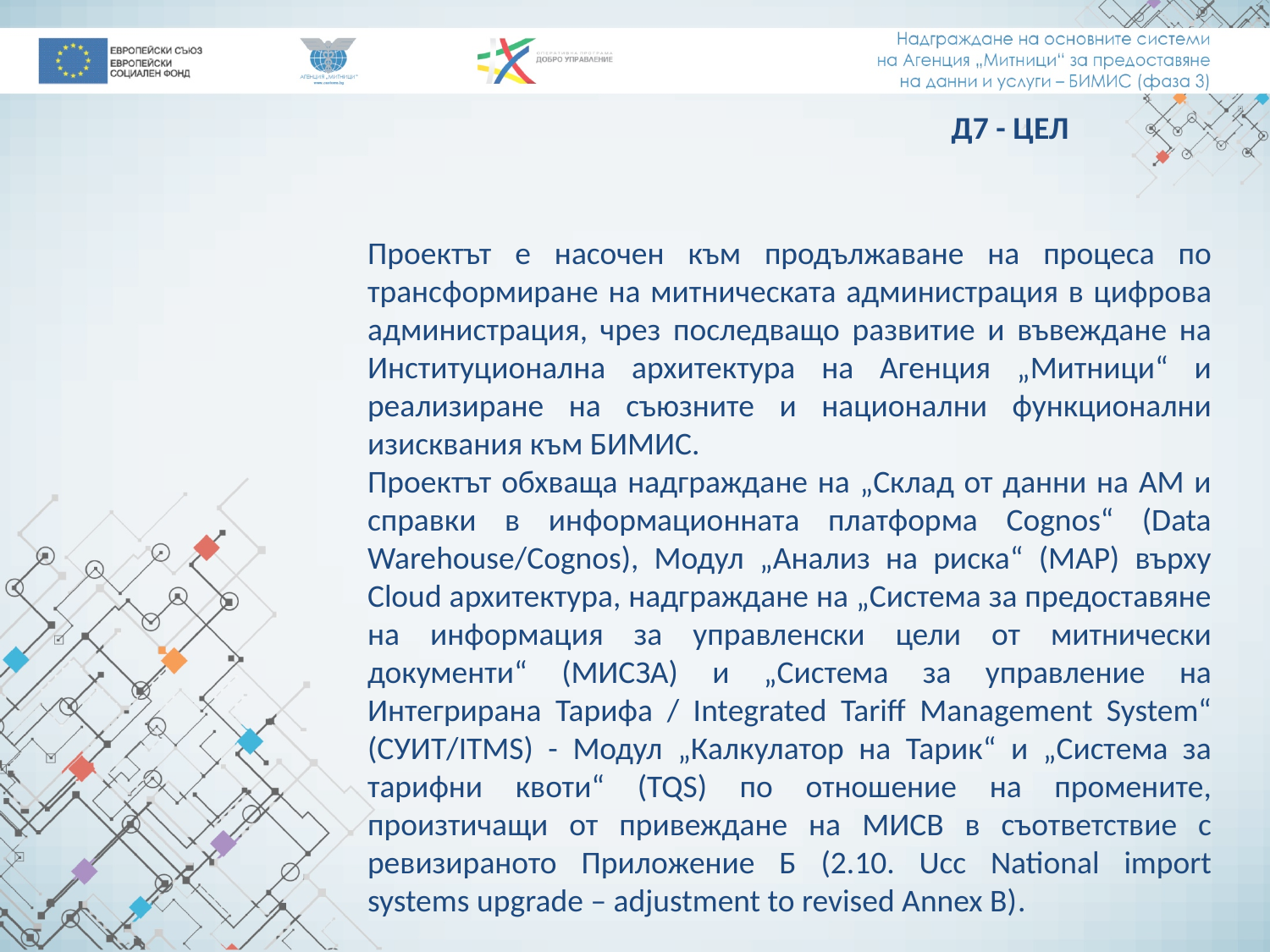

Д7 - ЦЕЛ
Проектът е насочен към продължаване на процеса по трансформиране на митническата администрация в цифрова администрация, чрез последващо развитие и въвеждане на Институционална архитектура на Агенция „Митници“ и реализиране на съюзните и национални функционални изисквания към БИМИС.
Проектът обхваща надграждане на „Склад от данни на АМ и справки в информационната платформа Cognos“ (Data Warehouse/Cognos), Модул „Анализ на риска“ (МАР) върху Cloud архитектура, надграждане на „Система за предоставяне на информация за управленски цели от митнически документи“ (МИСЗА) и „Система за управление на Интегрирана Тарифа / Integrated Tariff Management System“ (СУИТ/ITMS) - Модул „Калкулатор на Тарик“ и „Система за тарифни квоти“ (TQS) по отношение на промените, произтичащи от привеждане на МИСВ в съответствие с ревизираното Приложение Б (2.10. Ucc National import systems upgrade – adjustment to revised Annex B).